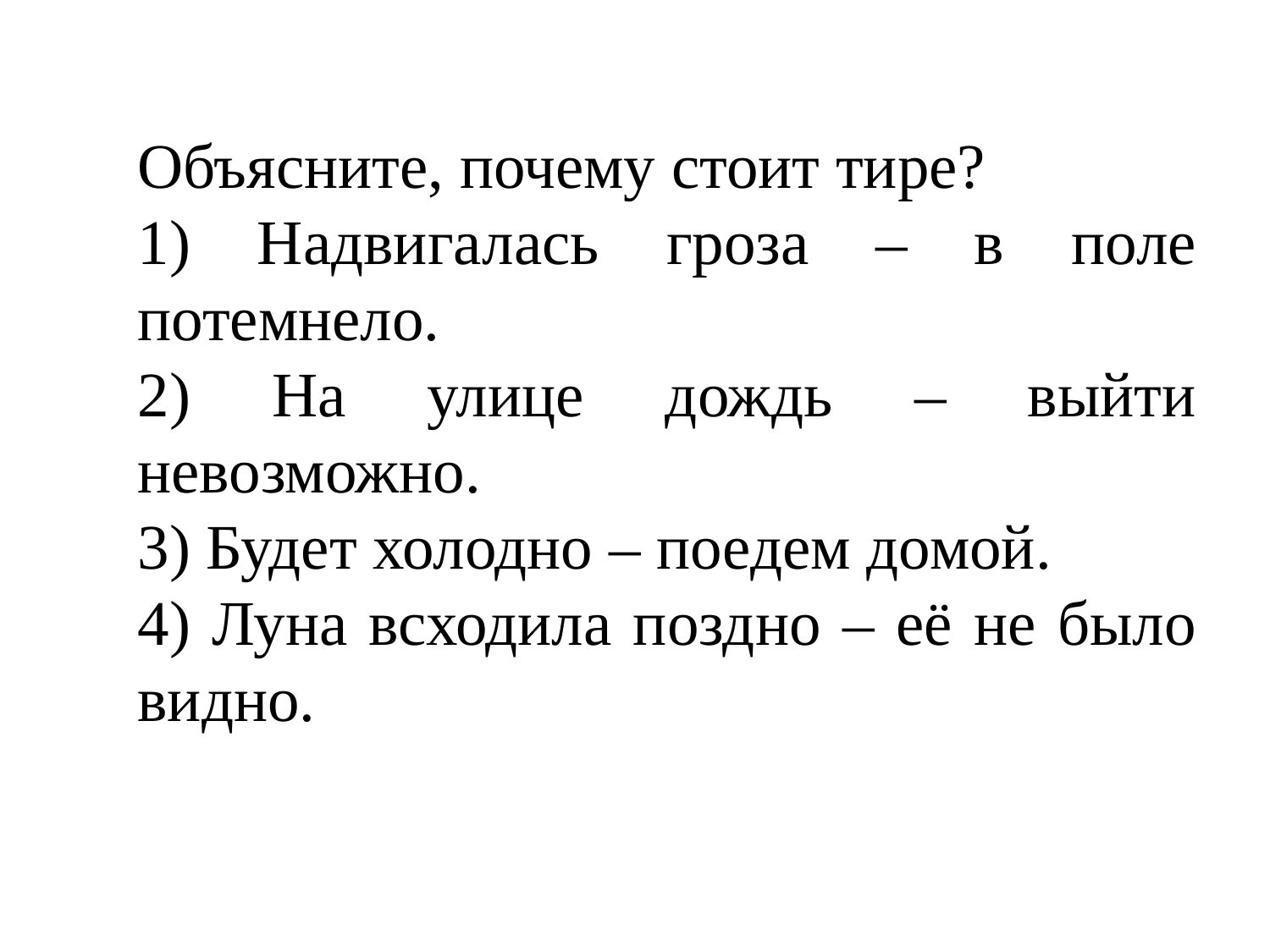

Объясните, почему стоит тире?
1) Надвигалась гроза – в поле потемнело.
2) На улице дождь – выйти невозможно.
3) Будет холодно – поедем домой.
4) Луна всходила поздно – её не было видно.